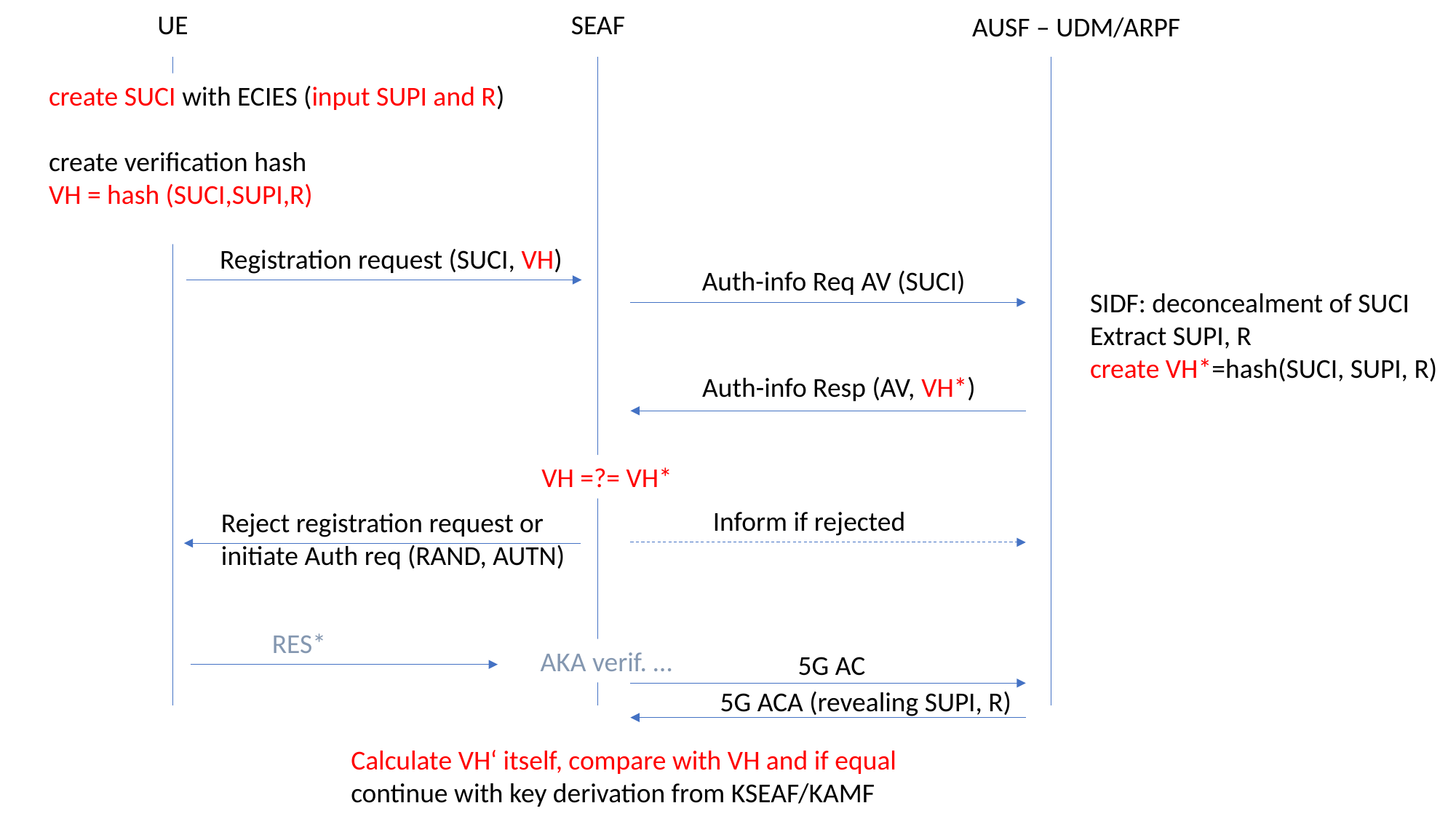

UE
SEAF
AUSF – UDM/ARPF
create SUCI with ECIES (input SUPI and R)

create verification hash
VH = hash (SUCI,SUPI,R)

Registration request (SUCI, VH)
Auth-info Req AV (SUCI)
SIDF: deconcealment of SUCI
Extract SUPI, R
create VH*=hash(SUCI, SUPI, R)
Auth-info Resp (AV, VH*)
VH =?= VH*
Inform if rejected
Reject registration request or
initiate Auth req (RAND, AUTN)
RES*
AKA verif. …
5G AC
5G ACA (revealing SUPI, R)
Calculate VH‘ itself, compare with VH and if equal
continue with key derivation from KSEAF/KAMF